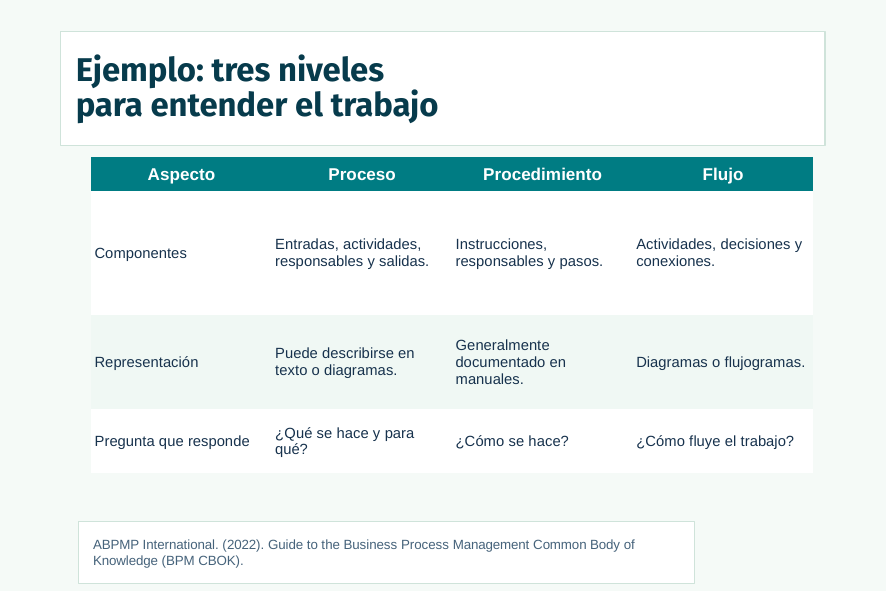

# Ejemplo: tres niveles
para entender el trabajo
| Aspecto | Proceso | Procedimiento | Flujo |
| --- | --- | --- | --- |
| Componentes | Entradas, actividades, responsables y salidas. | Instrucciones, responsables y pasos. | Actividades, decisiones y conexiones. |
| Representación | Puede describirse en texto o diagramas. | Generalmente documentado en manuales. | Diagramas o flujogramas. |
| Pregunta que responde | ¿Qué se hace y para qué? | ¿Cómo se hace? | ¿Cómo fluye el trabajo? |
ABPMP International. (2022). Guide to the Business Process Management Common Body of Knowledge (BPM CBOK).